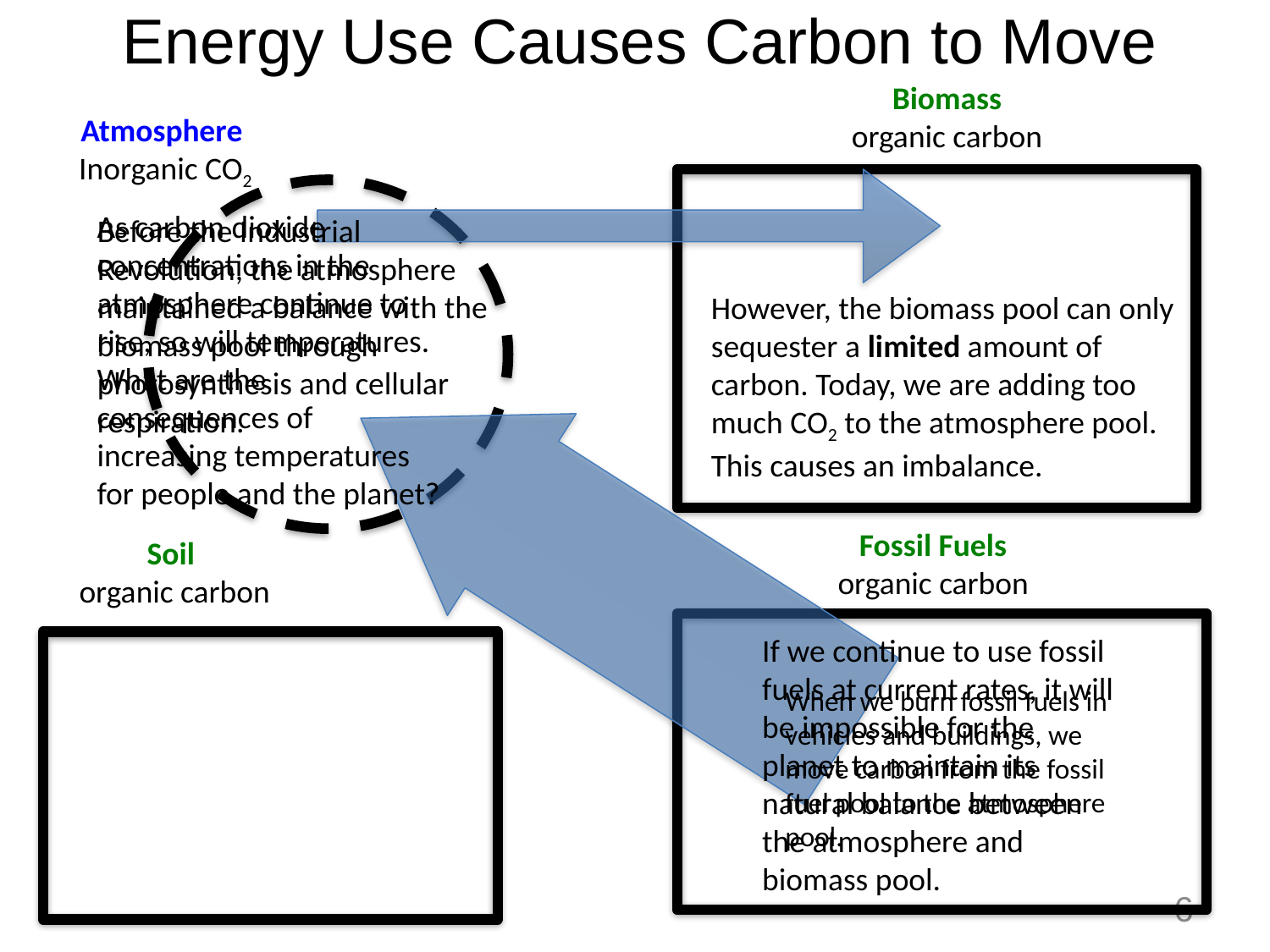

Energy Use Causes Carbon to Move
Biomass
organic carbon

Atmosphere
 Inorganic CO2

As carbon dioxide  concentrations in the atmosphere continue to rise, so will temperatures. What are the consequences of increasing temperatures for people and the planet?
Before the Industrial Revolution, the atmosphere maintained a balance with the biomass pool through photosynthesis and cellular respiration.
However, the biomass pool can only sequester a limited amount of carbon. Today, we are adding too much CO2 to the atmosphere pool. This causes an imbalance.

Fossil Fuels
organic carbon
Soil
organic carbon

If we continue to use fossil fuels at current rates, it will be impossible for the planet to maintain its natural balance between the atmosphere and biomass pool.
When we burn fossil fuels in vehicles and buildings, we move carbon from the fossil fuel pool to the atmosphere pool.
6